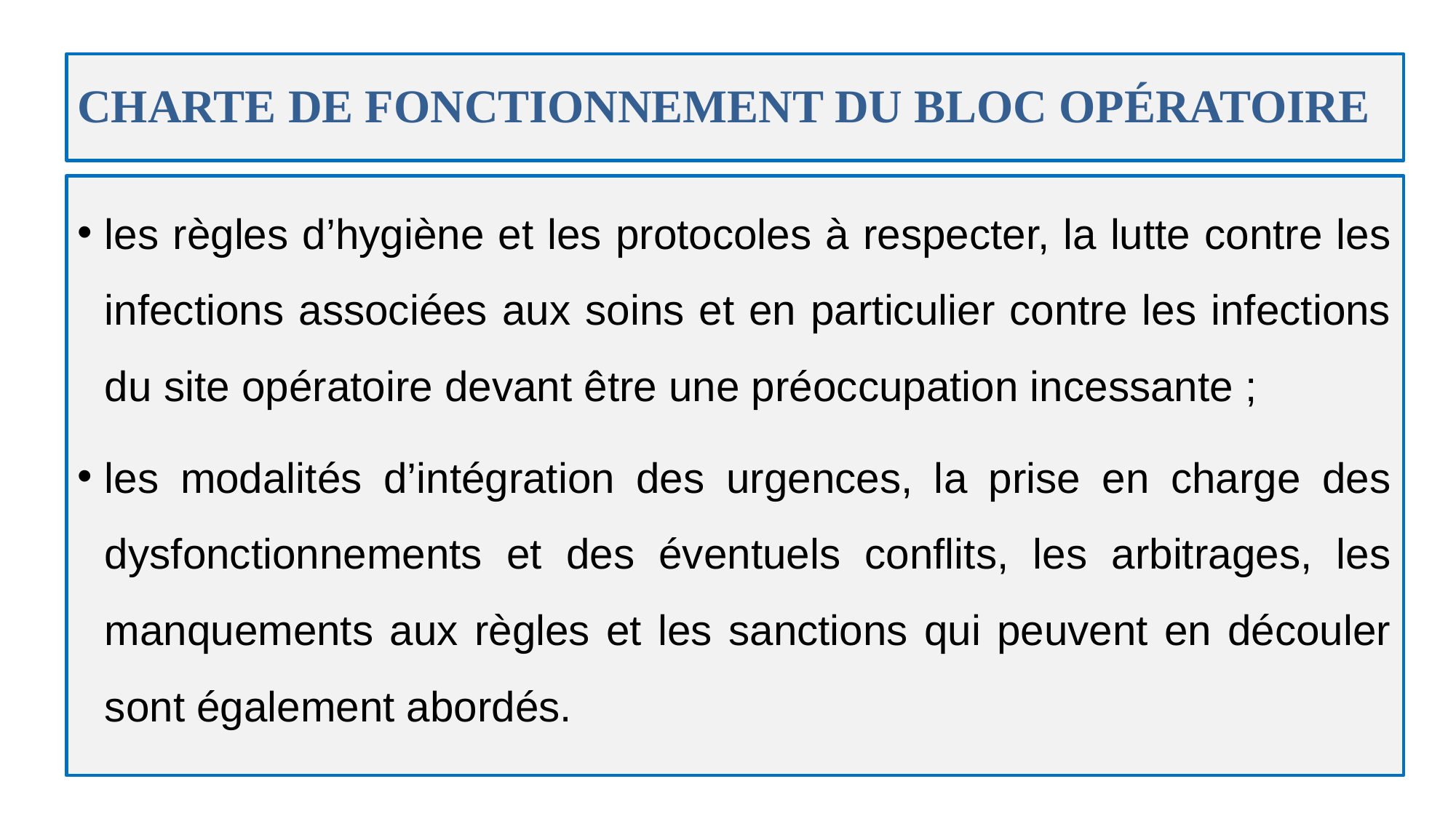

CHARTE DE FONCTIONNEMENT DU BLOC OPÉRATOIRE
les règles d’hygiène et les protocoles à respecter, la lutte contre les infections associées aux soins et en particulier contre les infections du site opératoire devant être une préoccupation incessante ;
les modalités d’intégration des urgences, la prise en charge des dysfonctionnements et des éventuels conflits, les arbitrages, les manquements aux règles et les sanctions qui peuvent en découler sont également abordés.